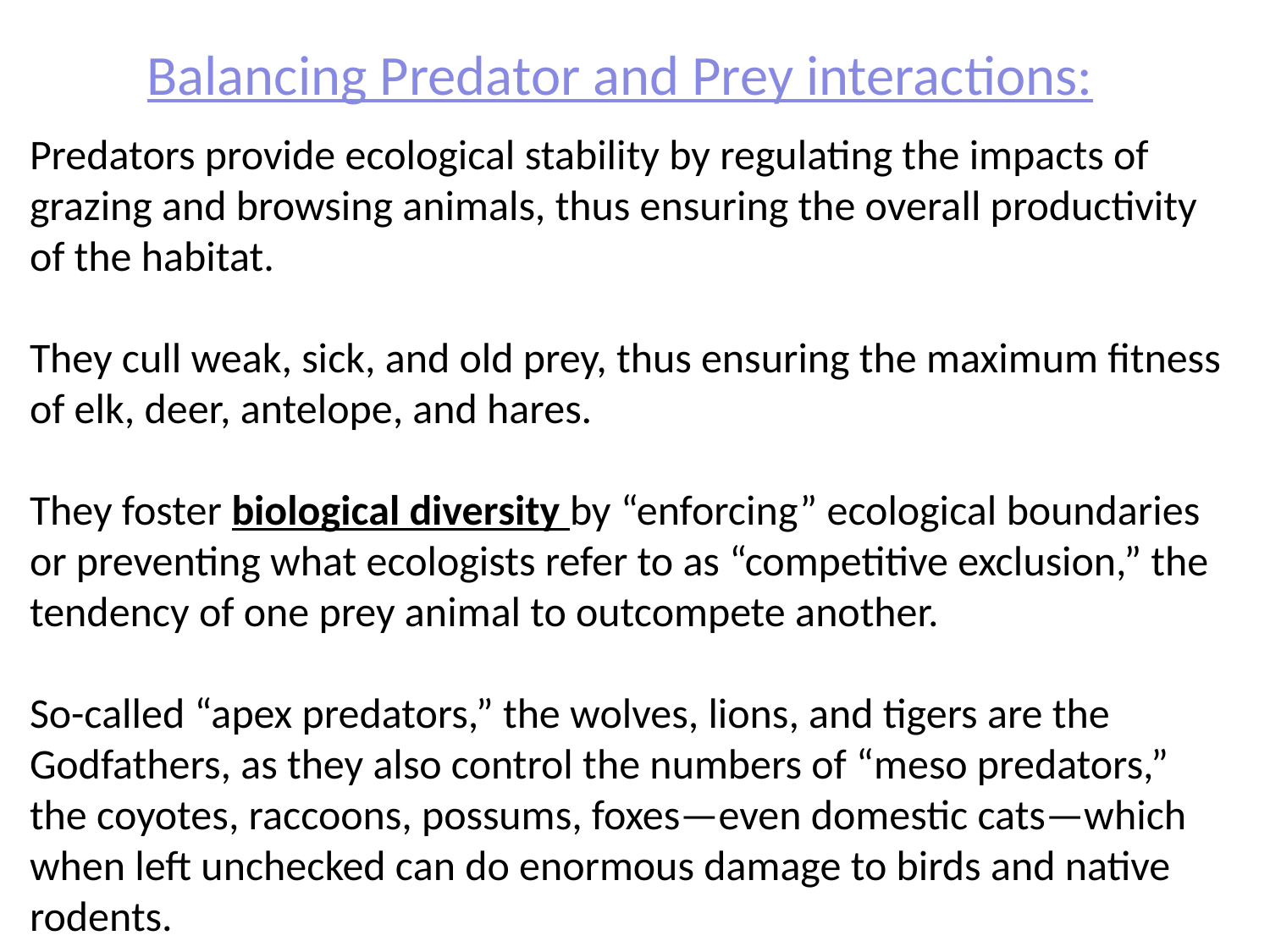

Balancing Predator and Prey interactions:
Predators provide ecological stability by regulating the impacts of grazing and browsing animals, thus ensuring the overall productivity of the habitat.

They cull weak, sick, and old prey, thus ensuring the maximum fitness of elk, deer, antelope, and hares.

They foster biological diversity by “enforcing” ecological boundaries or preventing what ecologists refer to as “competitive exclusion,” the tendency of one prey animal to outcompete another.

So-called “apex predators,” the wolves, lions, and tigers are the Godfathers, as they also control the numbers of “meso predators,” the coyotes, raccoons, possums, foxes—even domestic cats—which when left unchecked can do enormous damage to birds and native rodents.